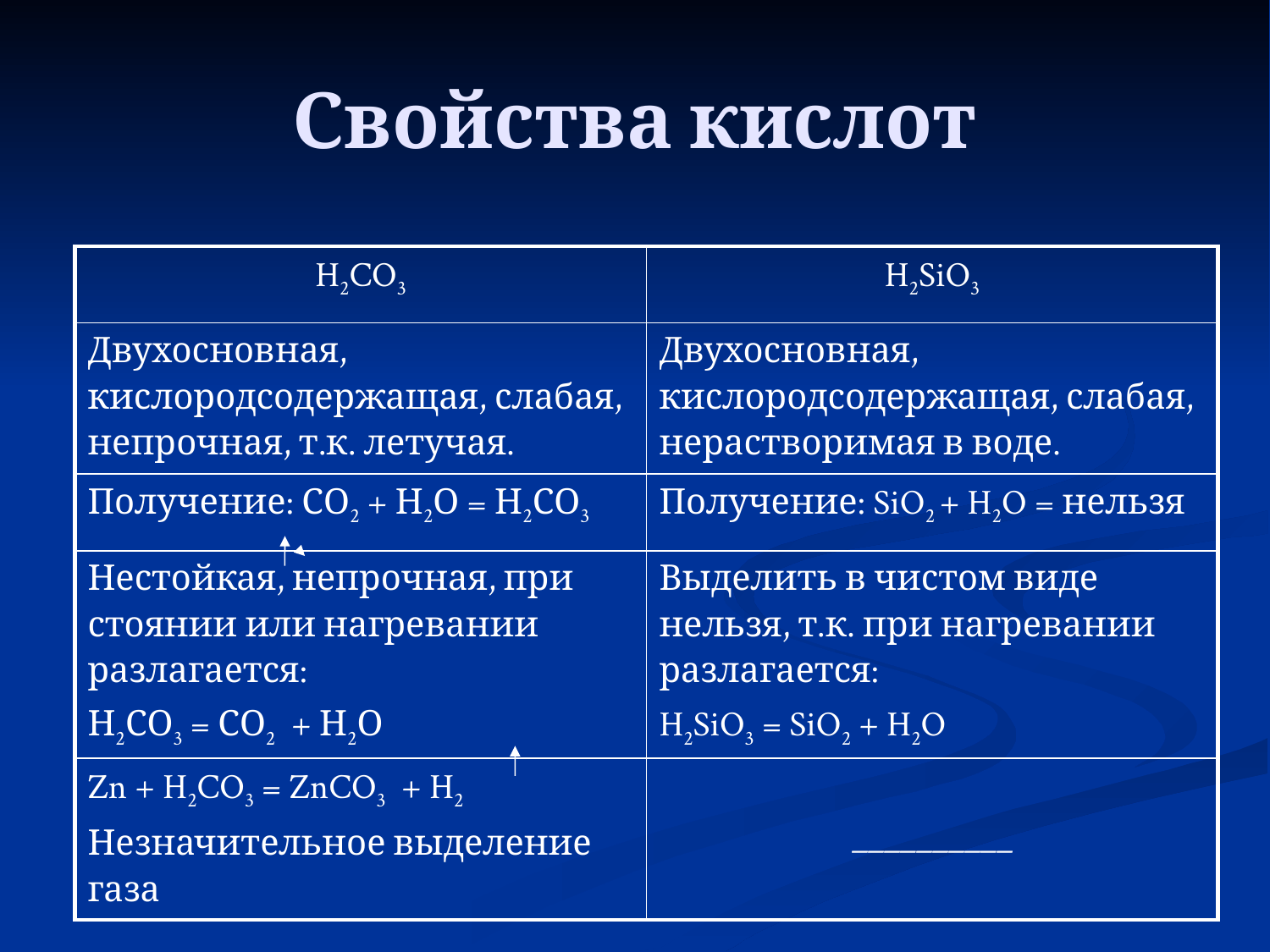

# Свойства кислот
| H2CO3 | H2SiO3 |
| --- | --- |
| Двухосновная, кислородсодержащая, слабая, непрочная, т.к. летучая. | Двухосновная, кислородсодержащая, слабая, нерастворимая в воде. |
| Получение: СО2 + Н2О = Н2СО3 | Получение: SiO2 + H2O = нельзя |
| Нестойкая, непрочная, при стоянии или нагревании разлагается: Н2СО3 = СО2 + Н2О | Выделить в чистом виде нельзя, т.к. при нагревании разлагается: H2SiO3 = SiO2 + H2O |
| Zn + H2CO3 = ZnCO3 + H2 Незначительное выделение газа | \_\_\_\_\_\_\_\_\_\_ |